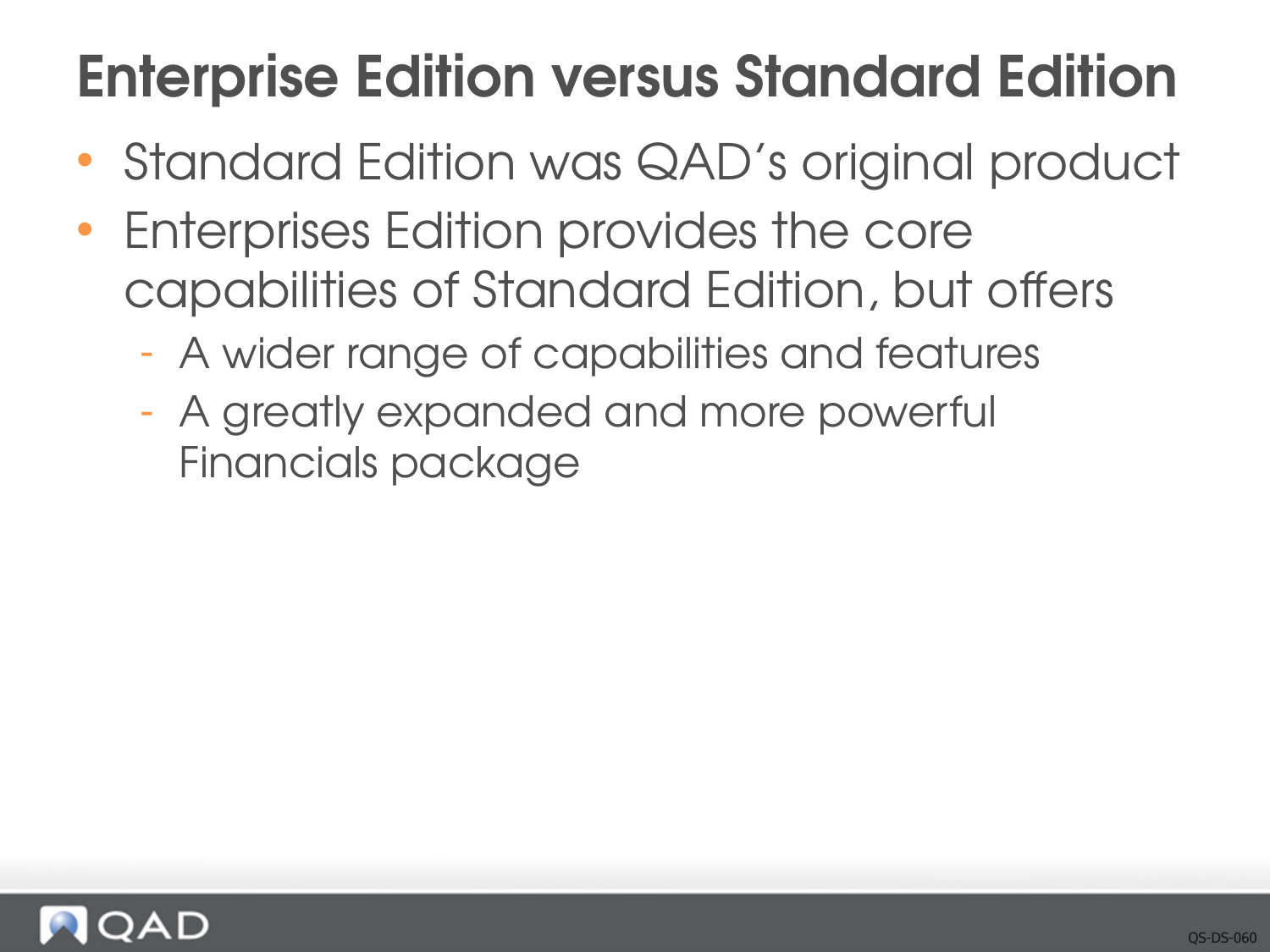

# Enterprise Edition versus Standard Edition
Standard Edition was QAD’s original product
Enterprises Edition provides the core capabilities of Standard Edition, but offers
A wider range of capabilities and features
A greatly expanded and more powerful Financials package

QS-DS-060